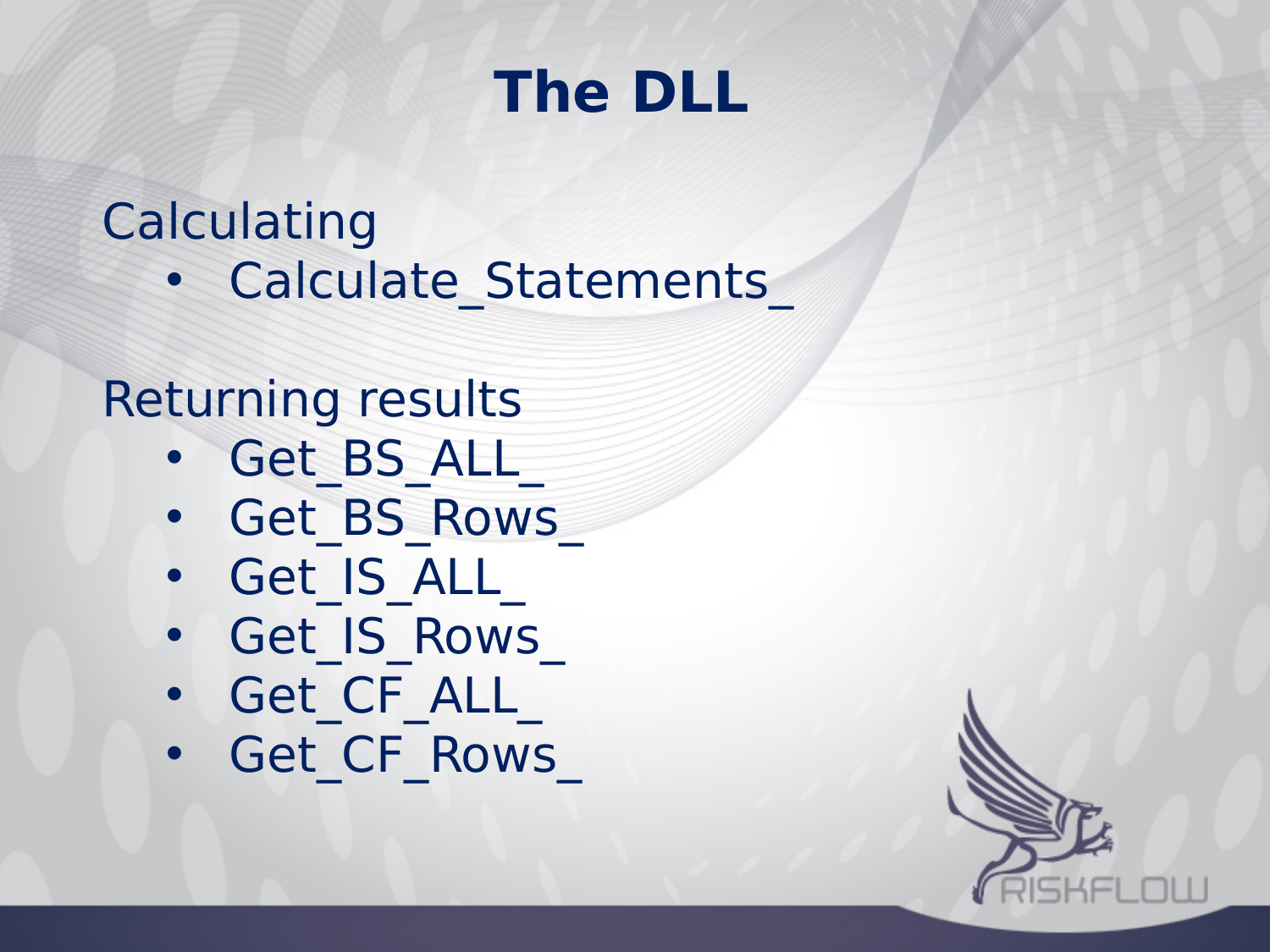

The DLL
Calculating
Calculate_Statements_

Returning results
Get_BS_ALL_
Get_BS_Rows_
Get_IS_ALL_
Get_IS_Rows_
Get_CF_ALL_
Get_CF_Rows_